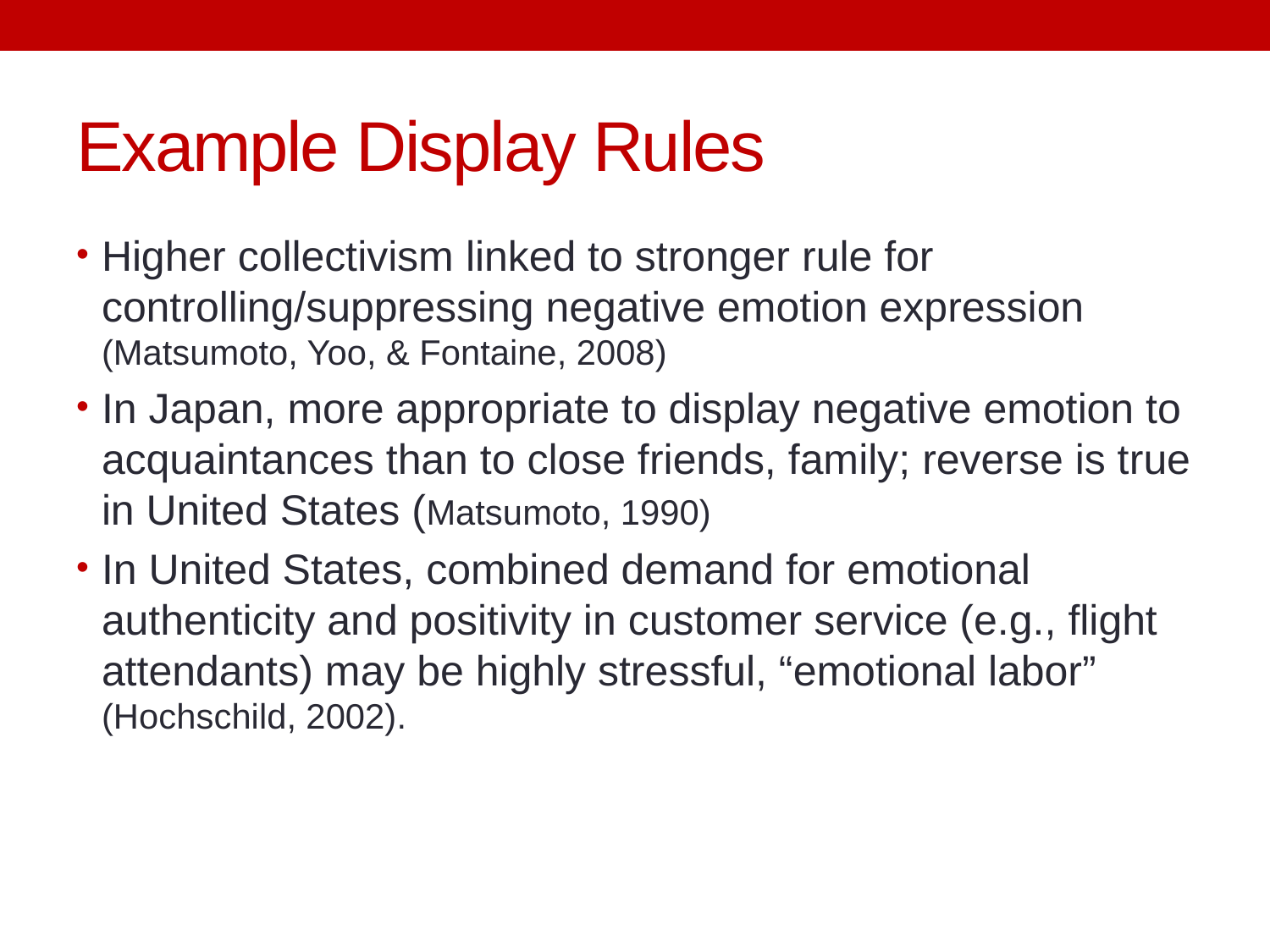

# Example Display Rules
Higher collectivism linked to stronger rule for controlling/suppressing negative emotion expression (Matsumoto, Yoo, & Fontaine, 2008)
In Japan, more appropriate to display negative emotion to acquaintances than to close friends, family; reverse is true in United States (Matsumoto, 1990)
In United States, combined demand for emotional authenticity and positivity in customer service (e.g., flight attendants) may be highly stressful, “emotional labor” (Hochschild, 2002).